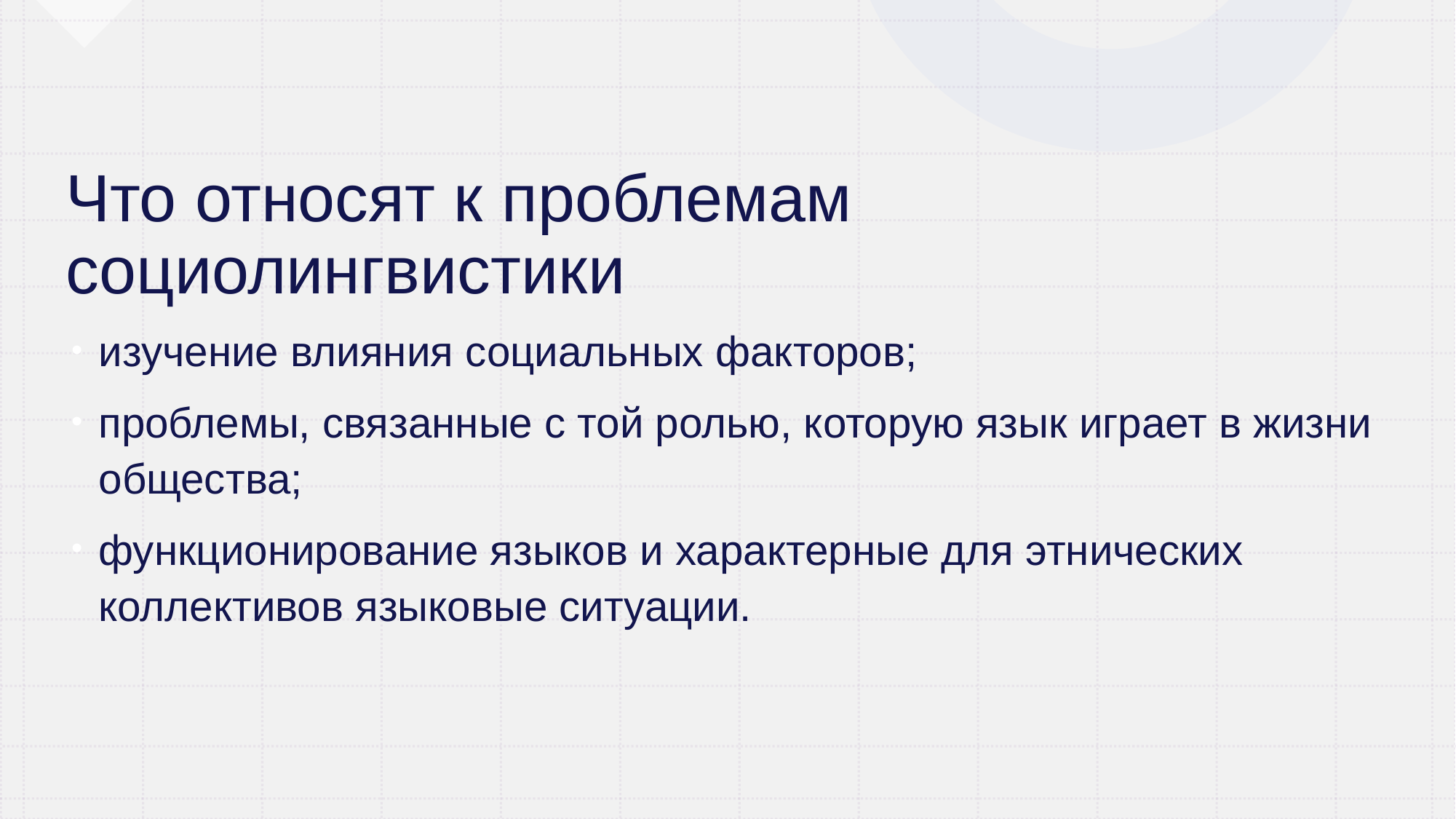

# Что относят к проблемам социолингвистики
изучение влияния социальных факторов;
проблемы, связанные с той ролью, которую язык играет в жизни общества;
функционирование языков и характерные для этнических коллективов языковые ситуации.